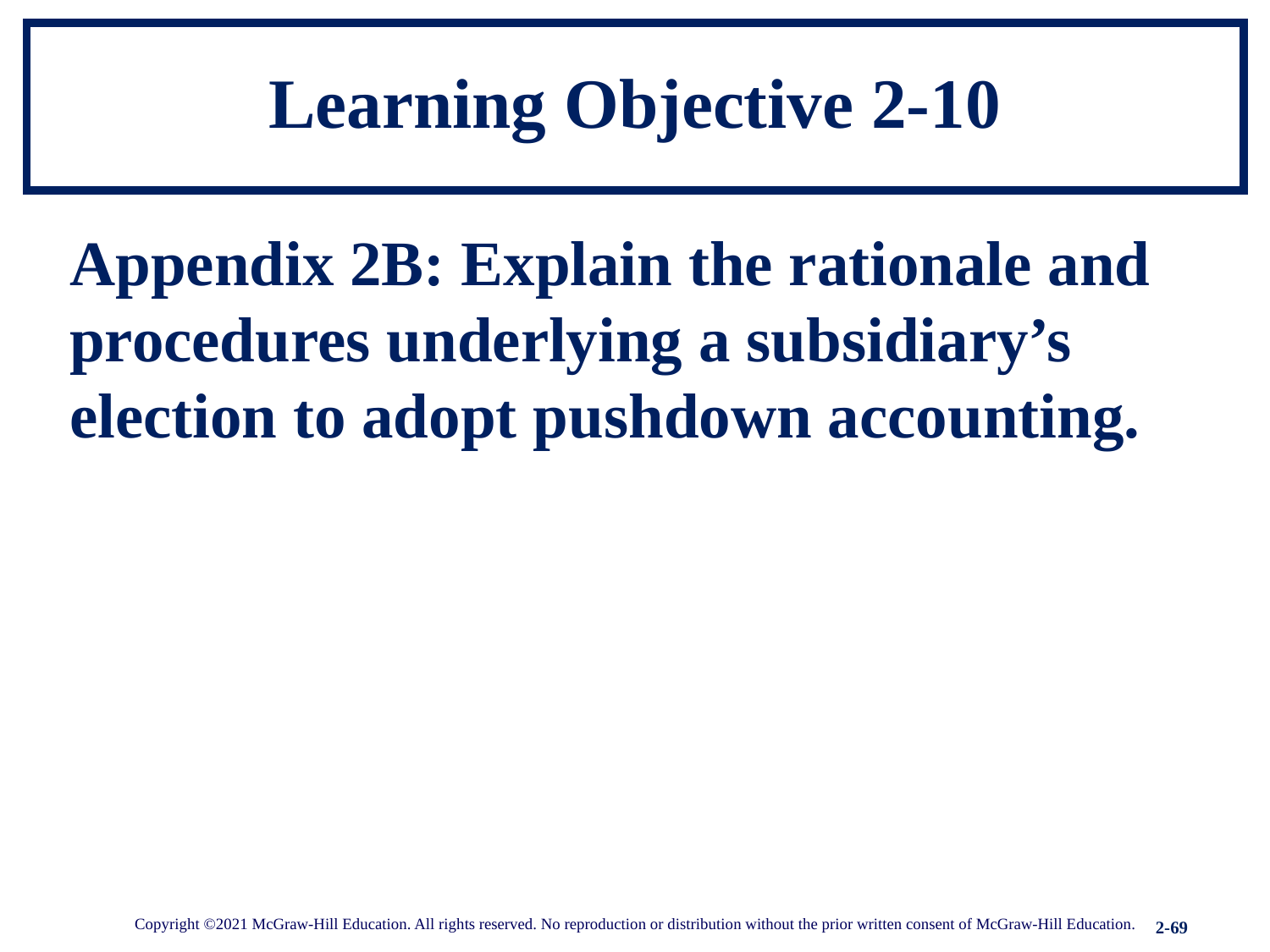

# Learning Objective 2-10
Appendix 2B: Explain the rationale and procedures underlying a subsidiary’s election to adopt pushdown accounting.

Copyright ©2021 McGraw-Hill Education. All rights reserved. No reproduction or distribution without the prior written consent of McGraw-Hill Education.
2-69